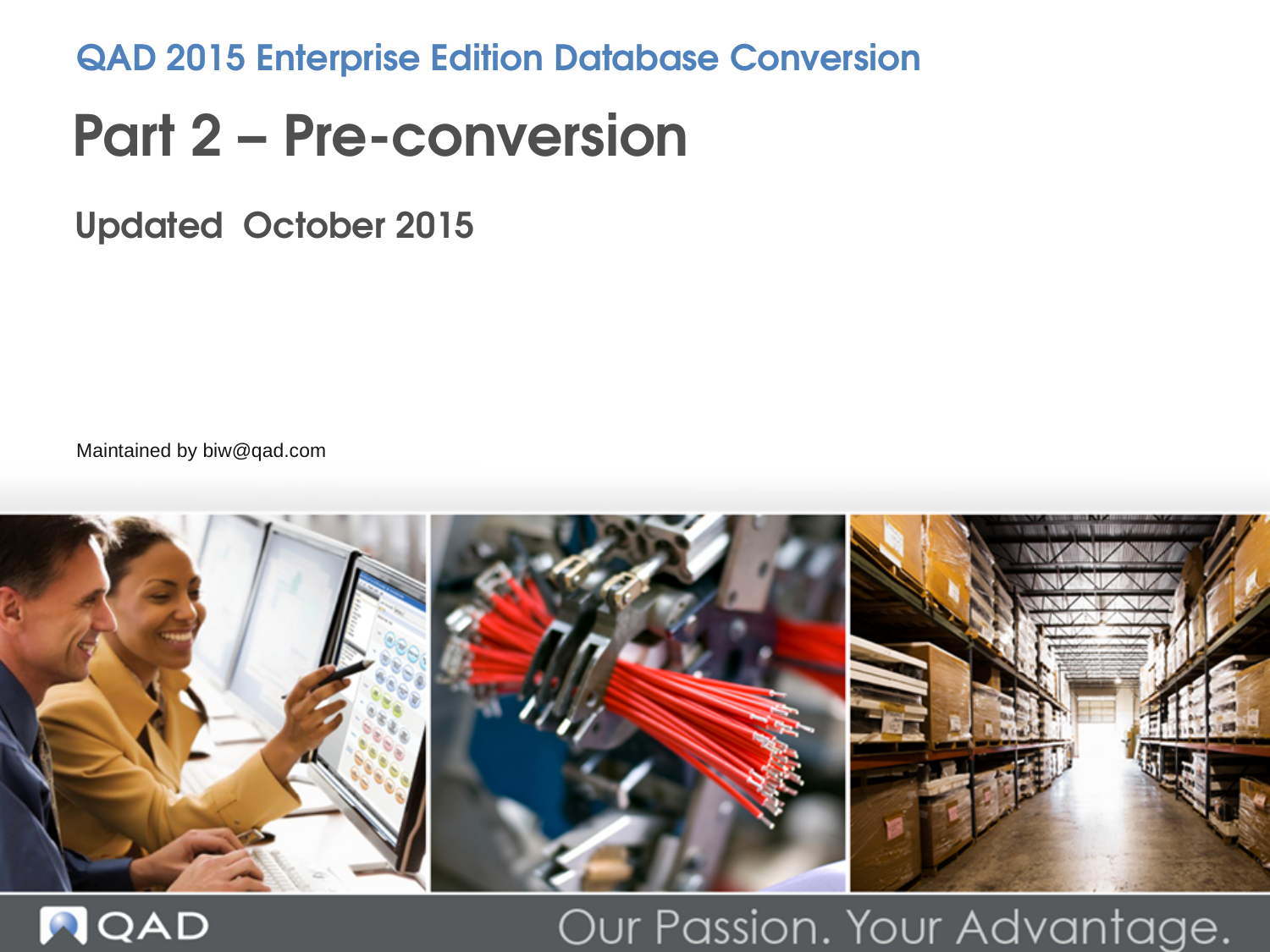

QAD 2015 Enterprise Edition Database Conversion
# Part 2 – Pre-conversion
Updated  October 2015
Maintained by biw@qad.com